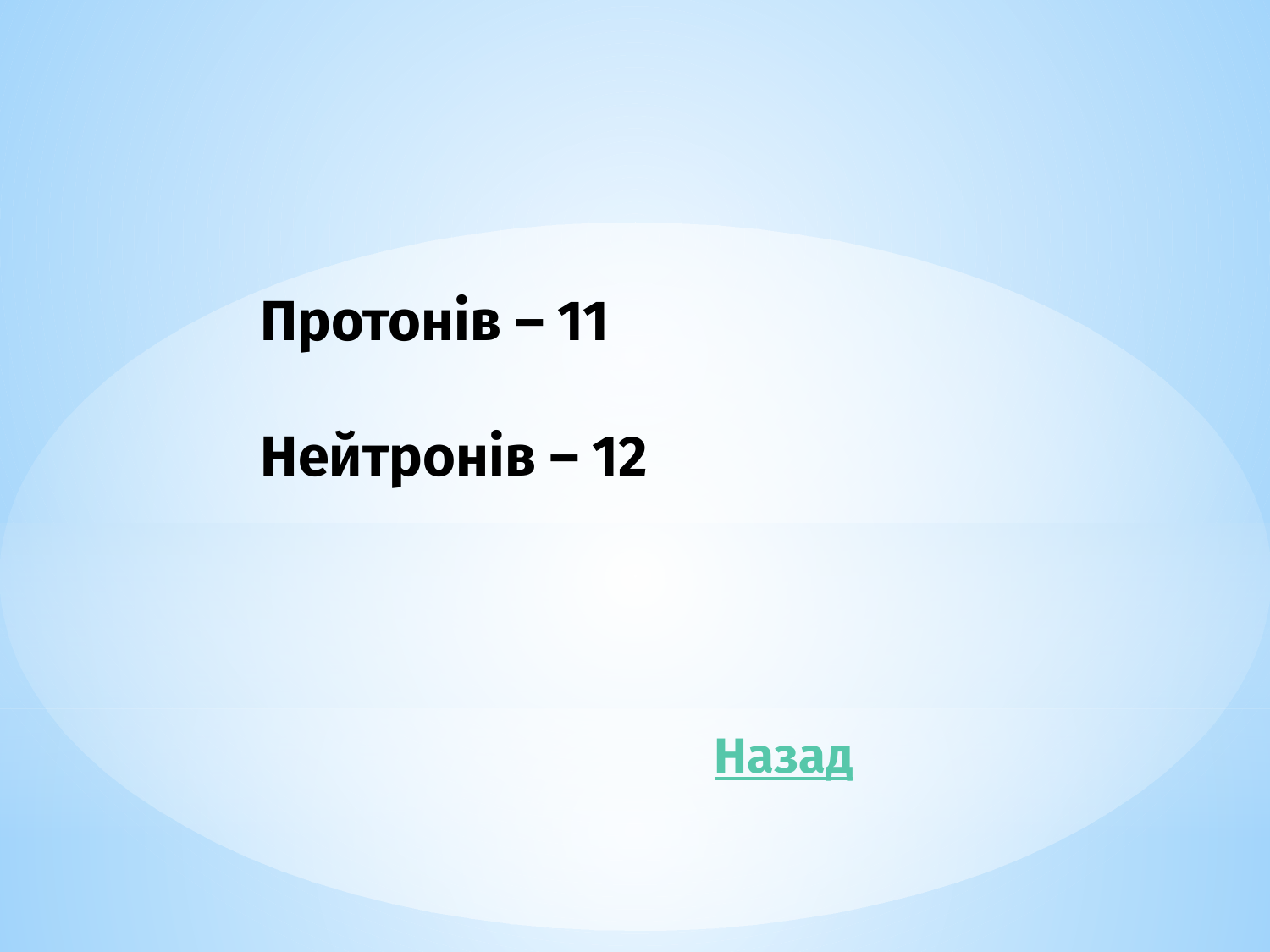

Протонів – 11

Нейтронів – 12

                                       Назад